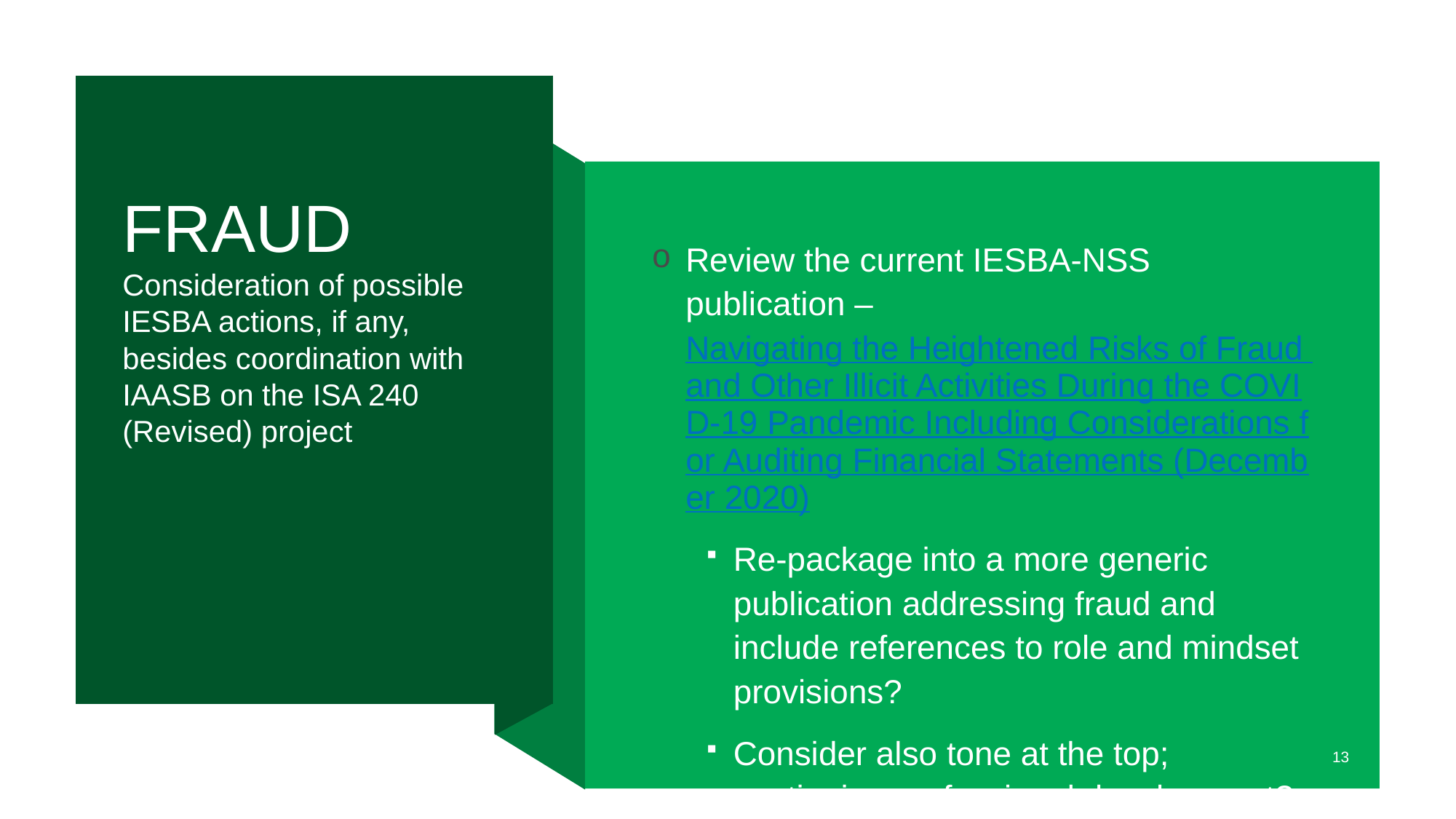

# FRAUD Consideration of possible IESBA actions, if any, besides coordination with IAASB on the ISA 240 (Revised) project

Review the current IESBA-NSS publication – Navigating the Heightened Risks of Fraud and Other Illicit Activities During the COVID-19 Pandemic Including Considerations for Auditing Financial Statements (December 2020)
Re-package into a more generic publication addressing fraud and include references to role and mindset provisions?
Consider also tone at the top; continuing professional development?

13